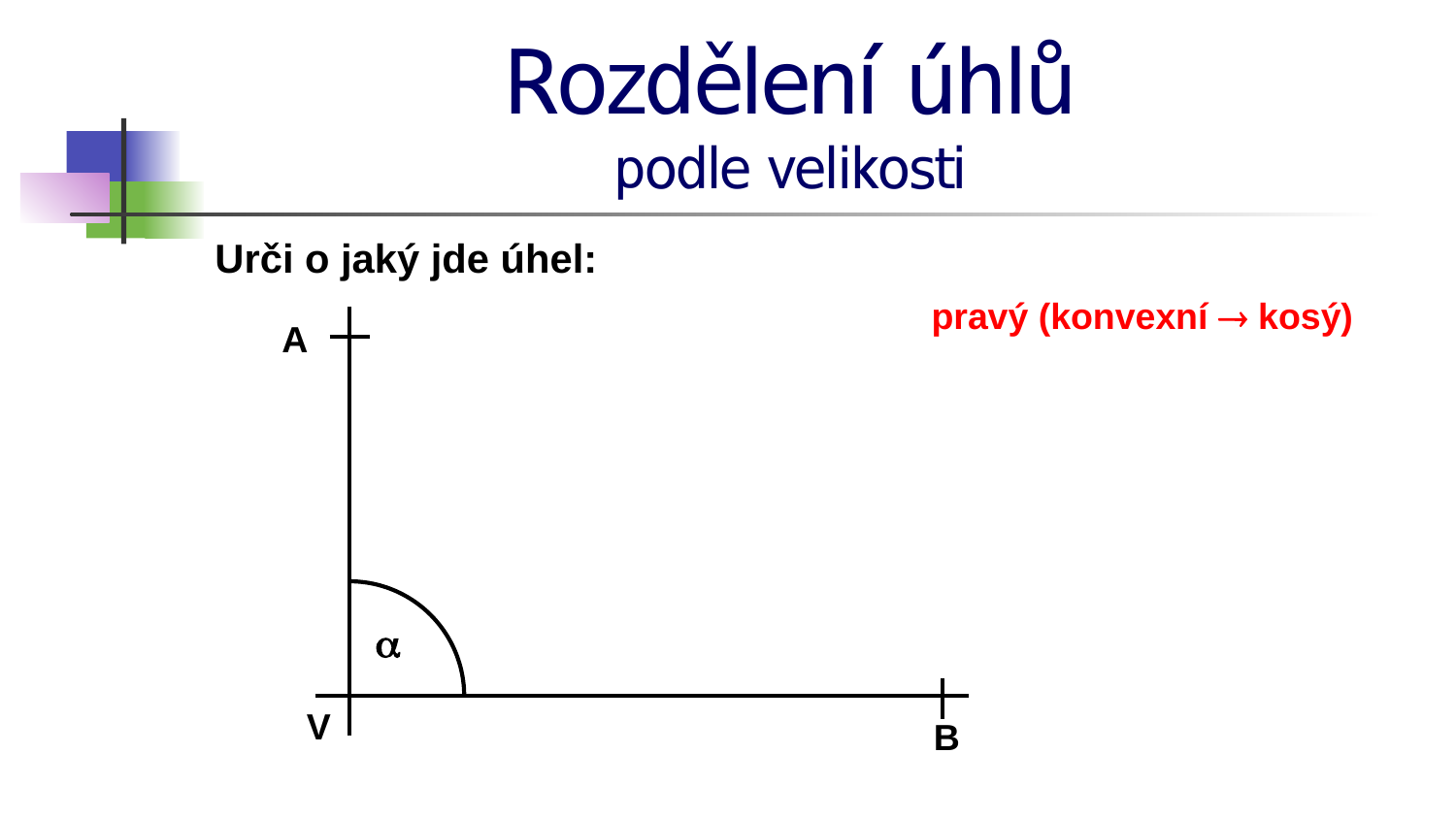

# Rozdělení úhlů podle velikosti
Urči o jaký jde úhel:
pravý (konvexní → kosý)
A

α
V
B